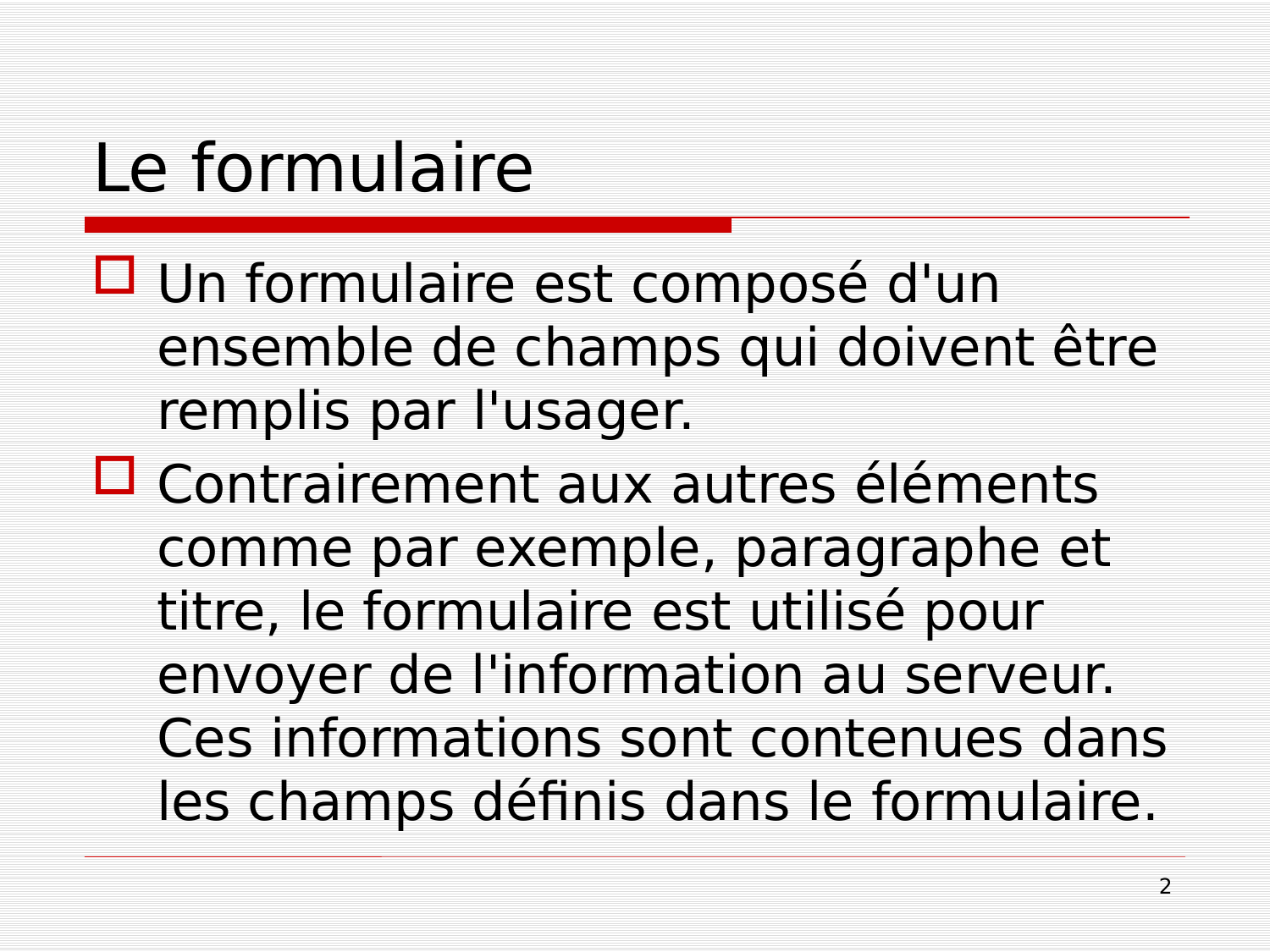

# Le formulaire
Un formulaire est composé d'un ensemble de champs qui doivent être remplis par l'usager.
Contrairement aux autres éléments comme par exemple, paragraphe et titre, le formulaire est utilisé pour envoyer de l'information au serveur. Ces informations sont contenues dans les champs définis dans le formulaire.
2